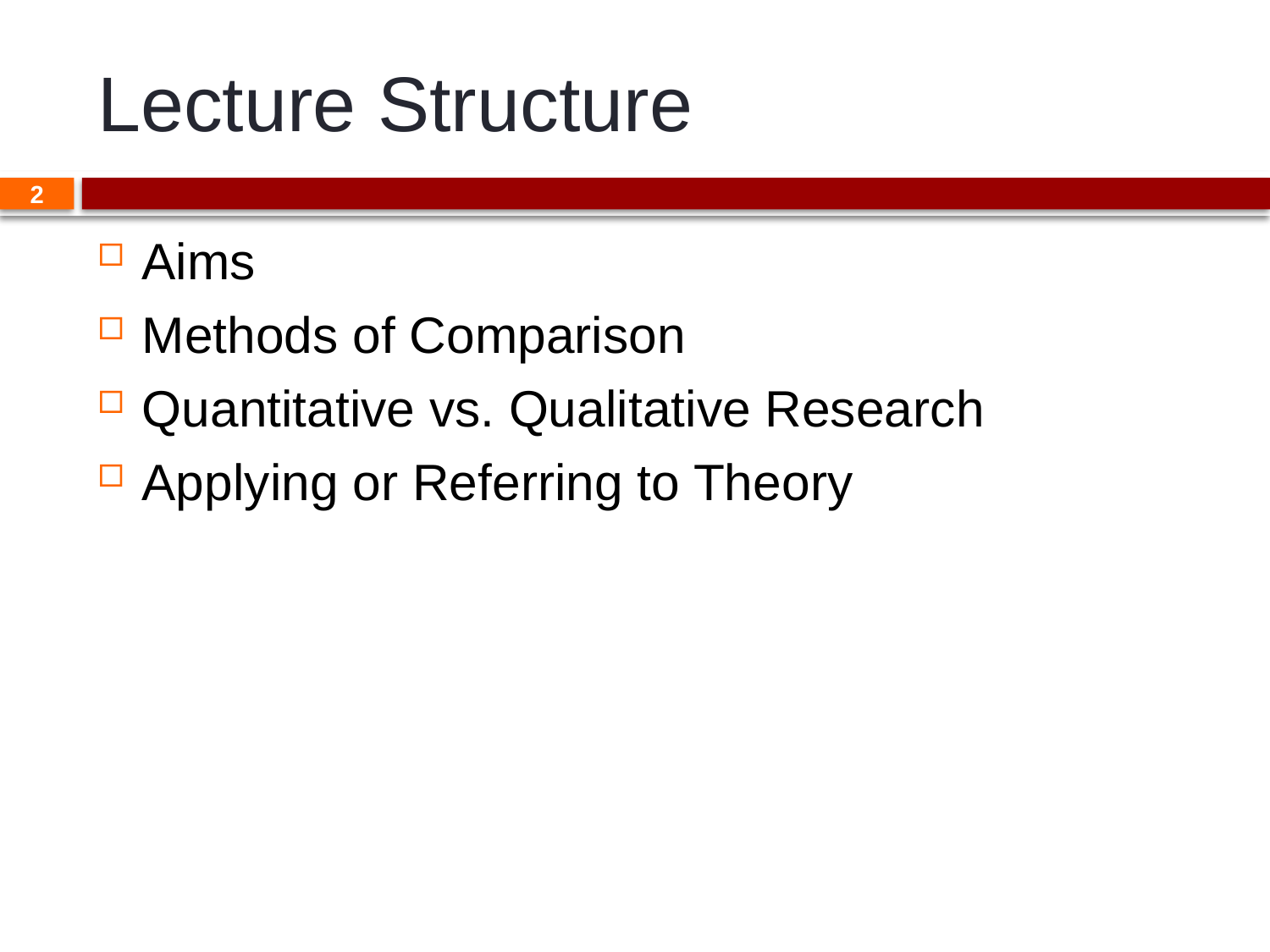

# Lecture Structure
2
Aims
Methods of Comparison
Quantitative vs. Qualitative Research
Applying or Referring to Theory